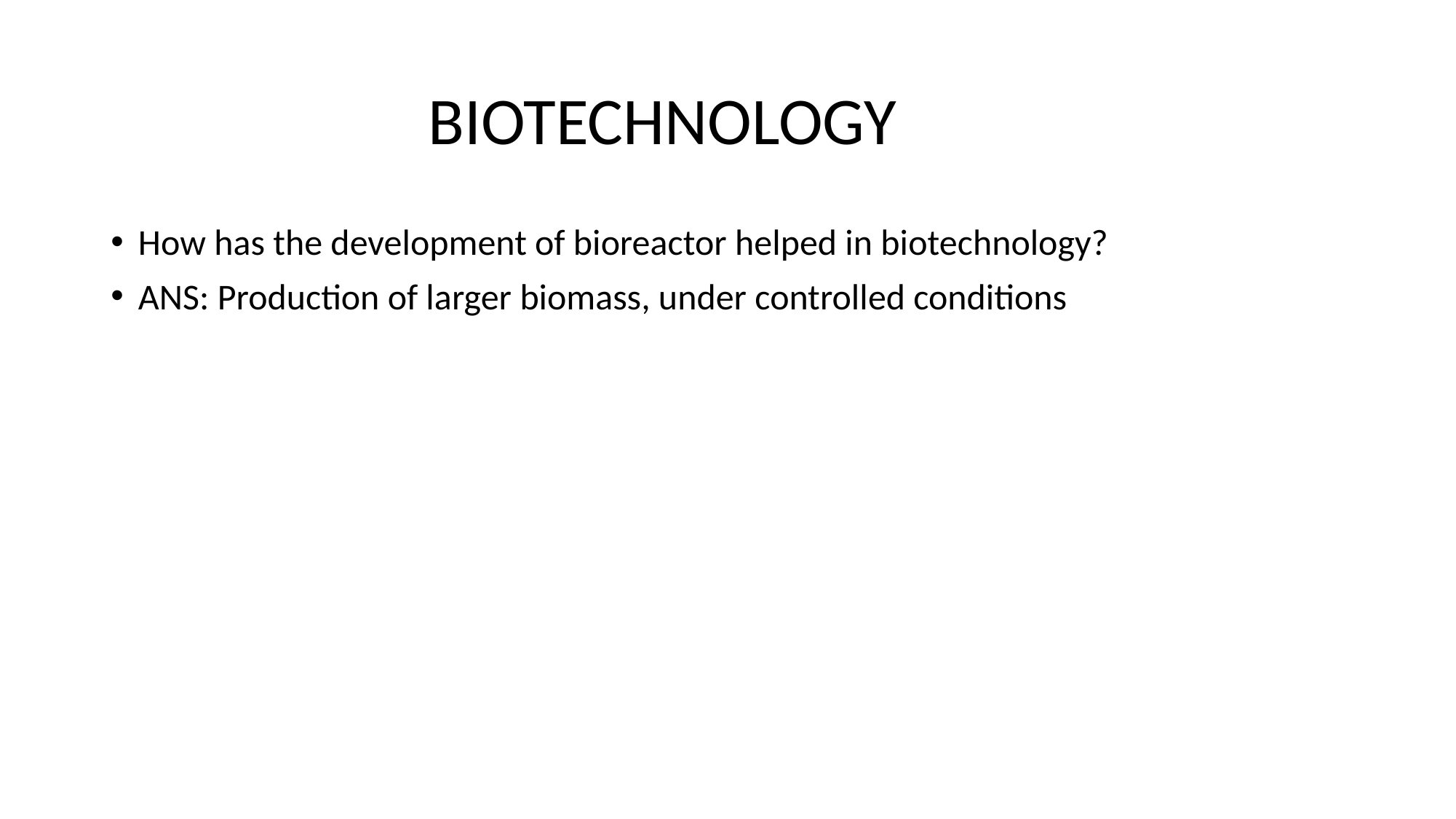

# BIOTECHNOLOGY
How has the development of bioreactor helped in biotechnology?
ANS: Production of larger biomass, under controlled conditions